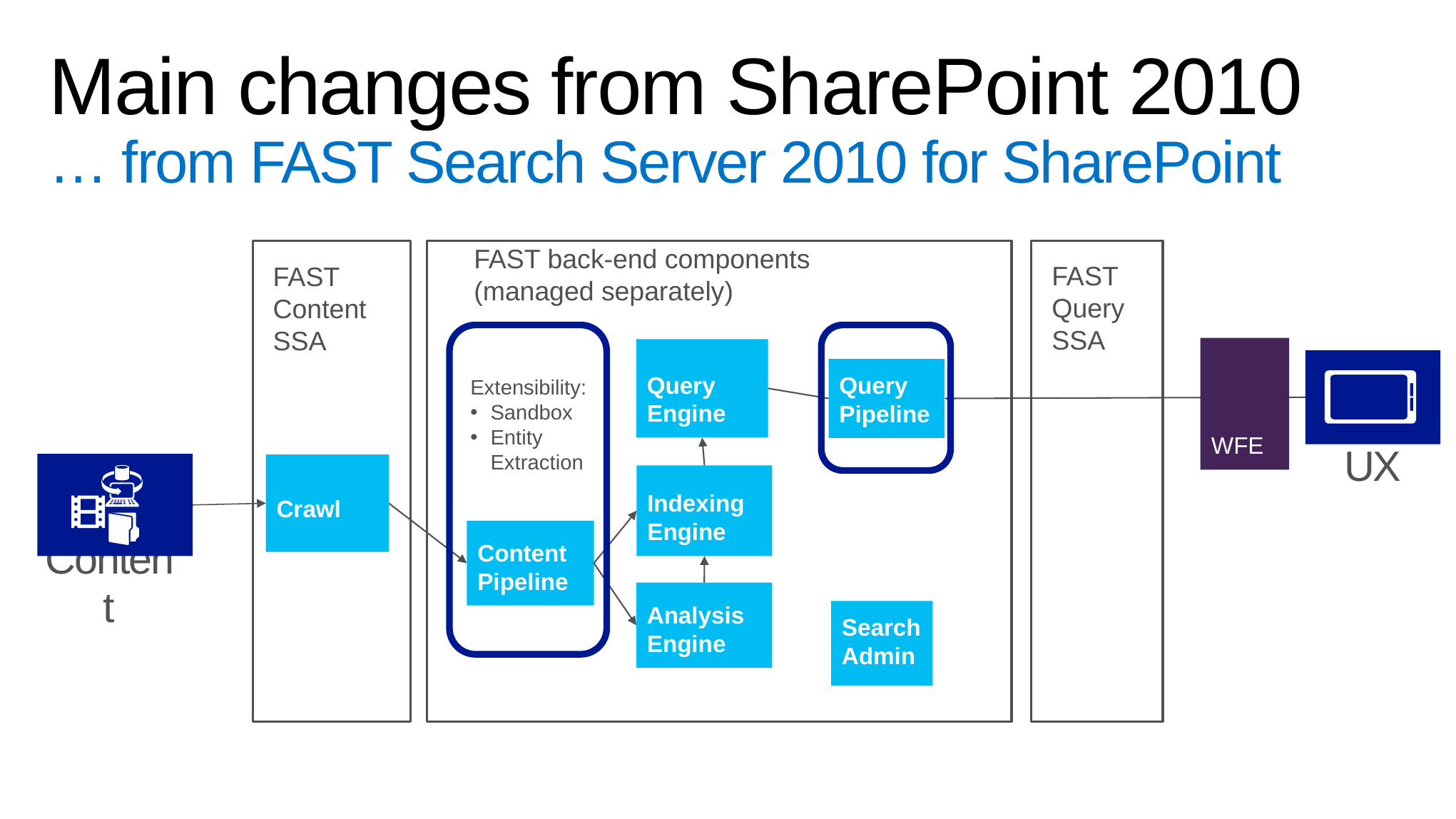

# Main changes from SharePoint 2010 … from FAST Search Server 2010 for SharePoint
FAST back-end components
(managed separately)

FAST Query SSA
FAST Content SSA

WFE
Query Engine

UX

Extensibility:
Sandbox
Entity Extraction
Query Pipeline

Content
Crawl

Indexing Engine
Content Pipeline
Analysis Engine
Search Admin